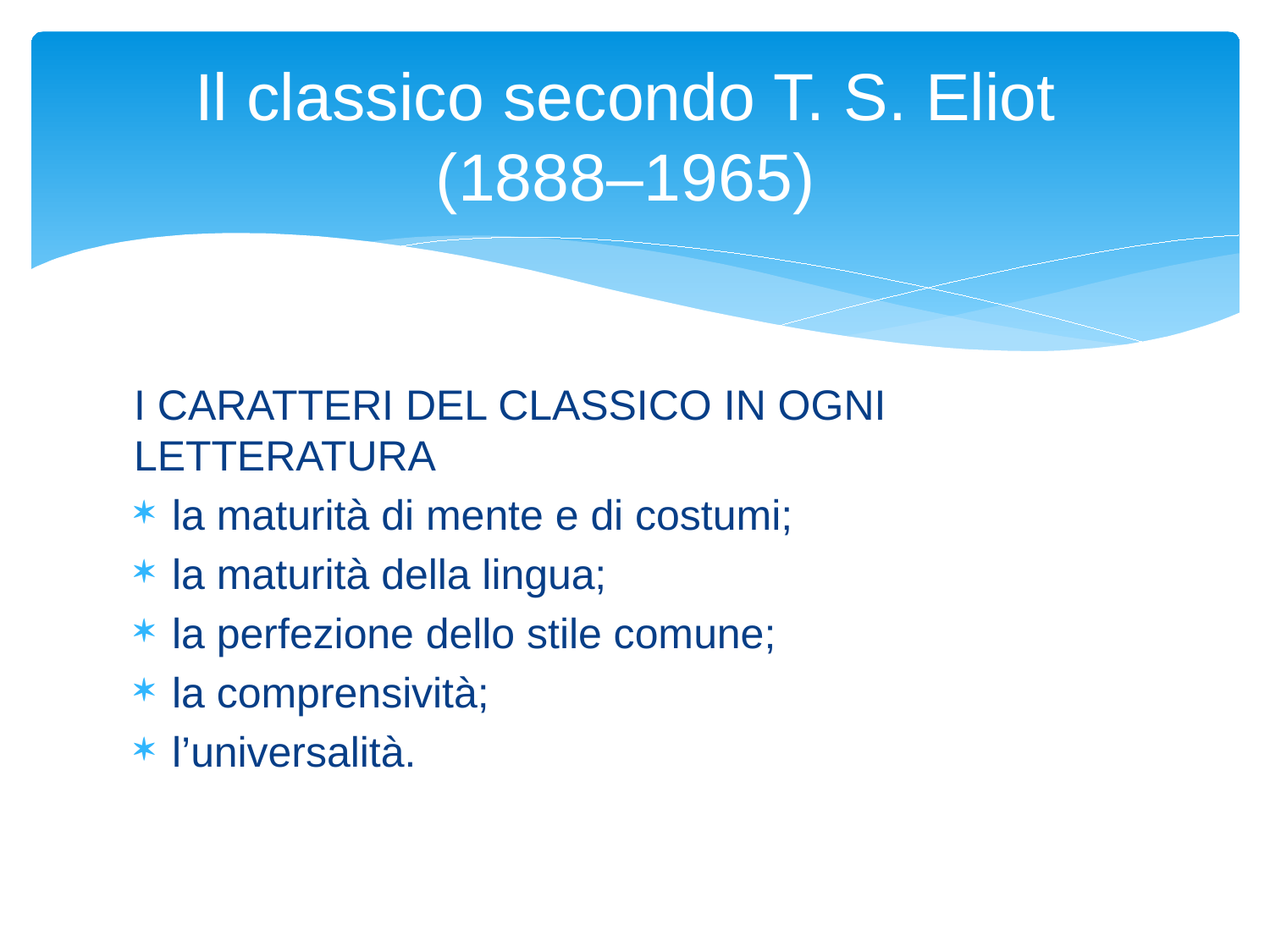

# Il classico secondo T. S. Eliot (1888–1965)
I CARATTERI DEL CLASSICO IN OGNI LETTERATURA
la maturità di mente e di costumi;
la maturità della lingua;
la perfezione dello stile comune;
la comprensività;
l’universalità.